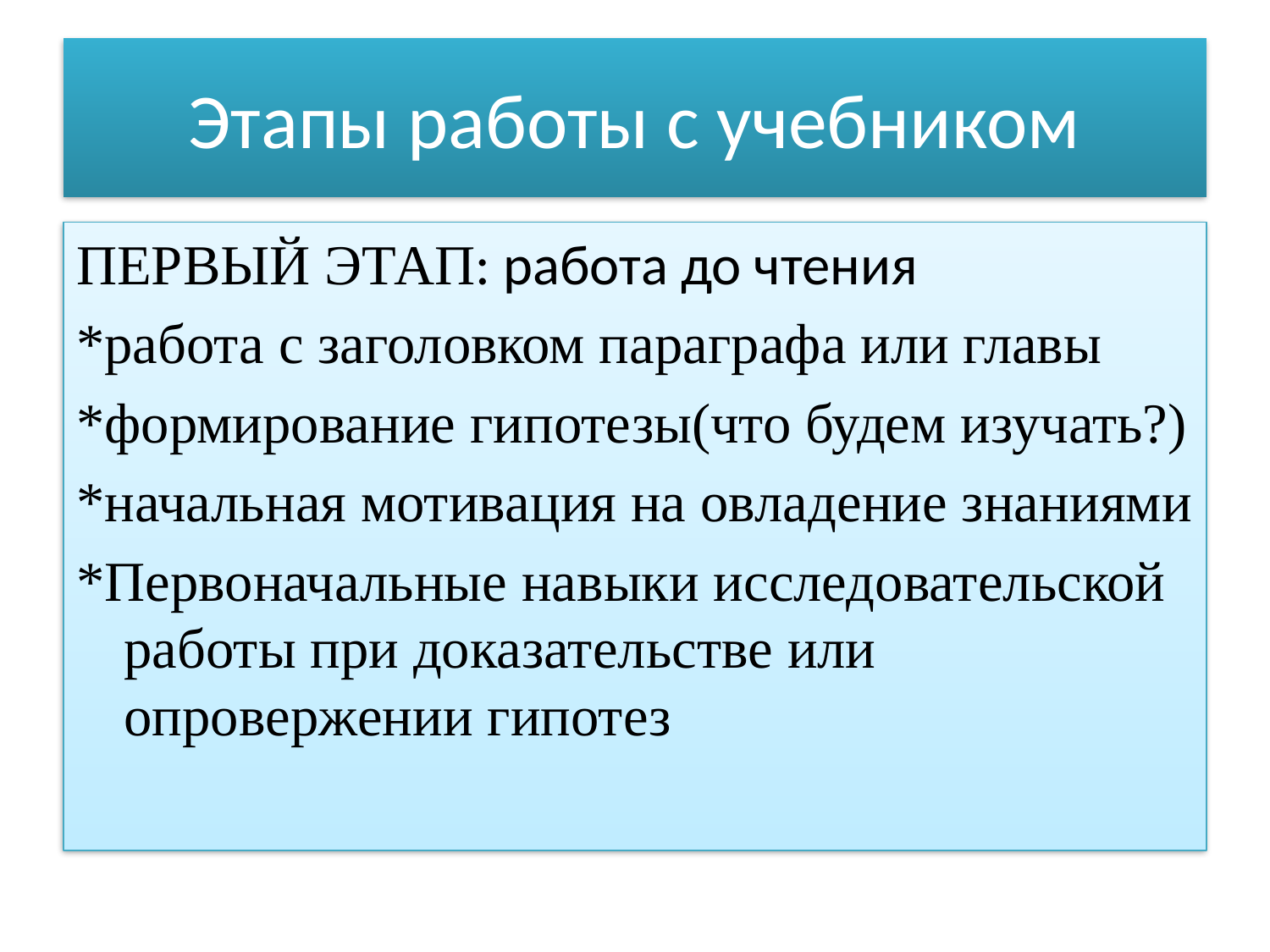

# Этапы работы с учебником
ПЕРВЫЙ ЭТАП: работа до чтения
*работа с заголовком параграфа или главы
*формирование гипотезы(что будем изучать?)
*начальная мотивация на овладение знаниями
*Первоначальные навыки исследовательской работы при доказательстве или опровержении гипотез